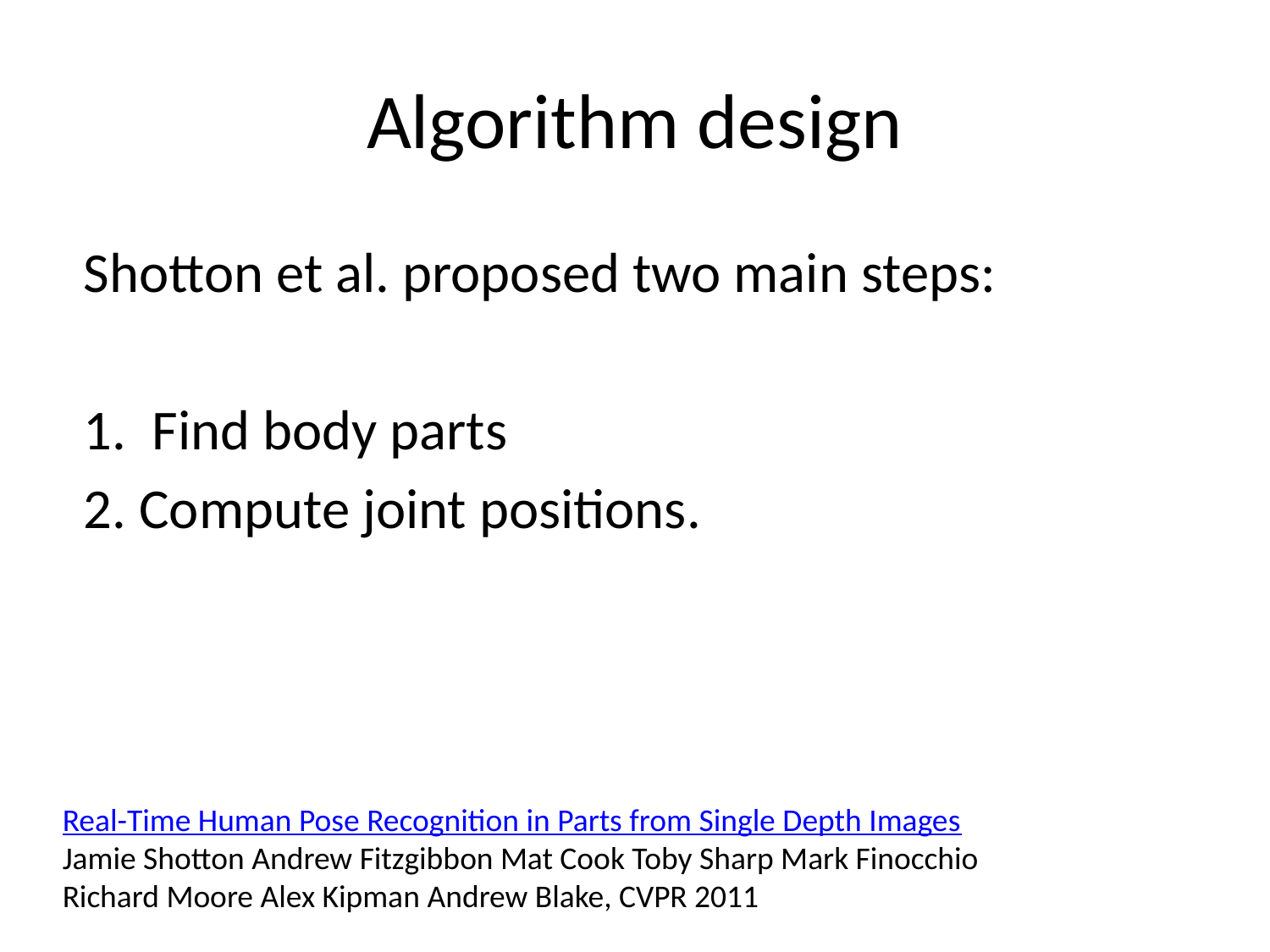

# Algorithm design
Shotton et al. proposed two main steps:

1.  Find body parts
2. Compute joint positions.
Real-Time Human Pose Recognition in Parts from Single Depth Images
Jamie Shotton Andrew Fitzgibbon Mat Cook Toby Sharp Mark Finocchio
Richard Moore Alex Kipman Andrew Blake, CVPR 2011